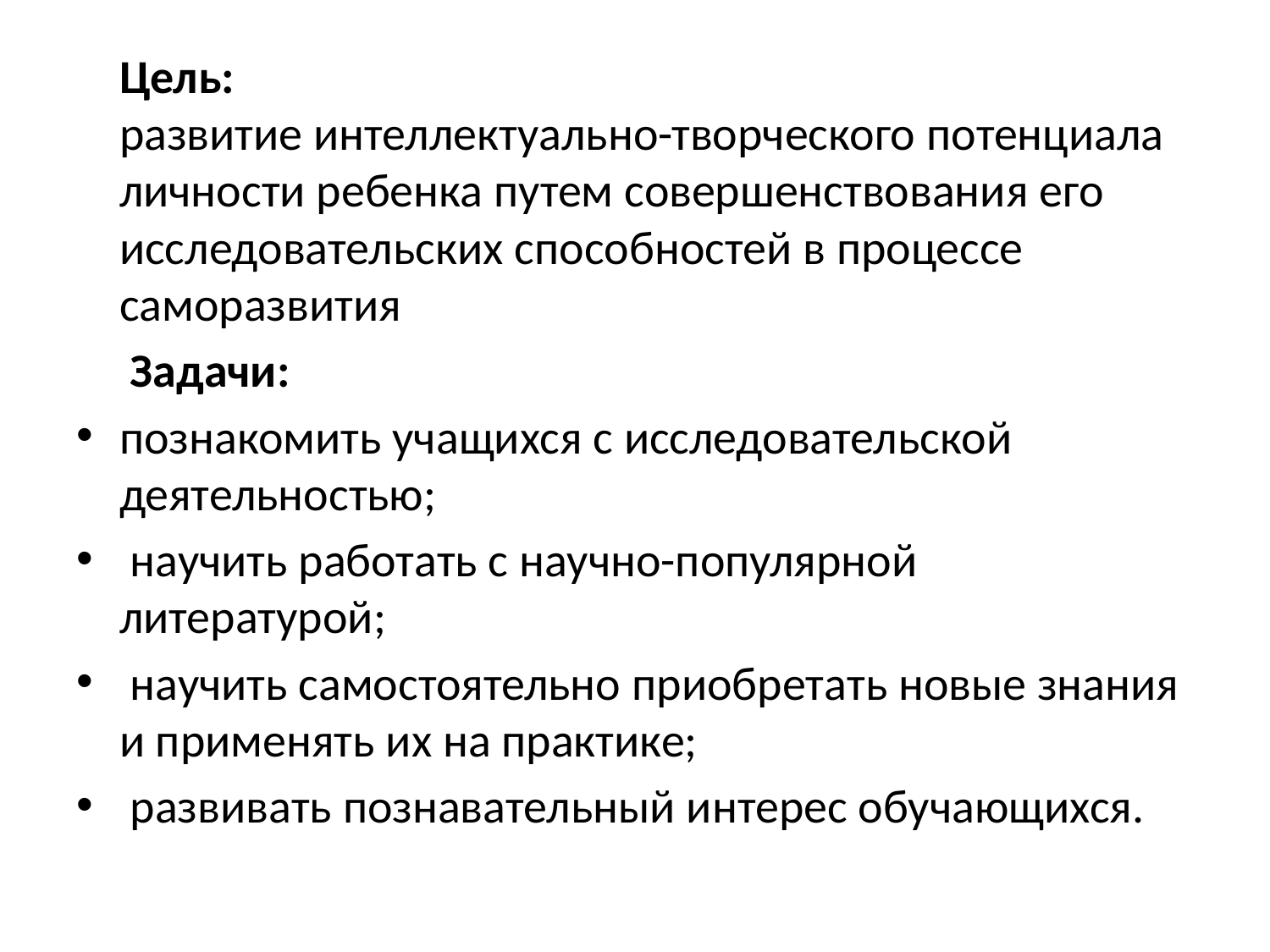

Цель: 
развитие интеллектуально-творческого потенциала личности ребенка путем совершенствования его исследовательских способностей в процессе саморазвития
     Задачи:
познакомить учащихся с исследовательской деятельностью;
 научить работать с научно-популярной литературой;
 научить самостоятельно приобретать новые знания и применять их на практике;
 развивать познавательный интерес обучающихся.